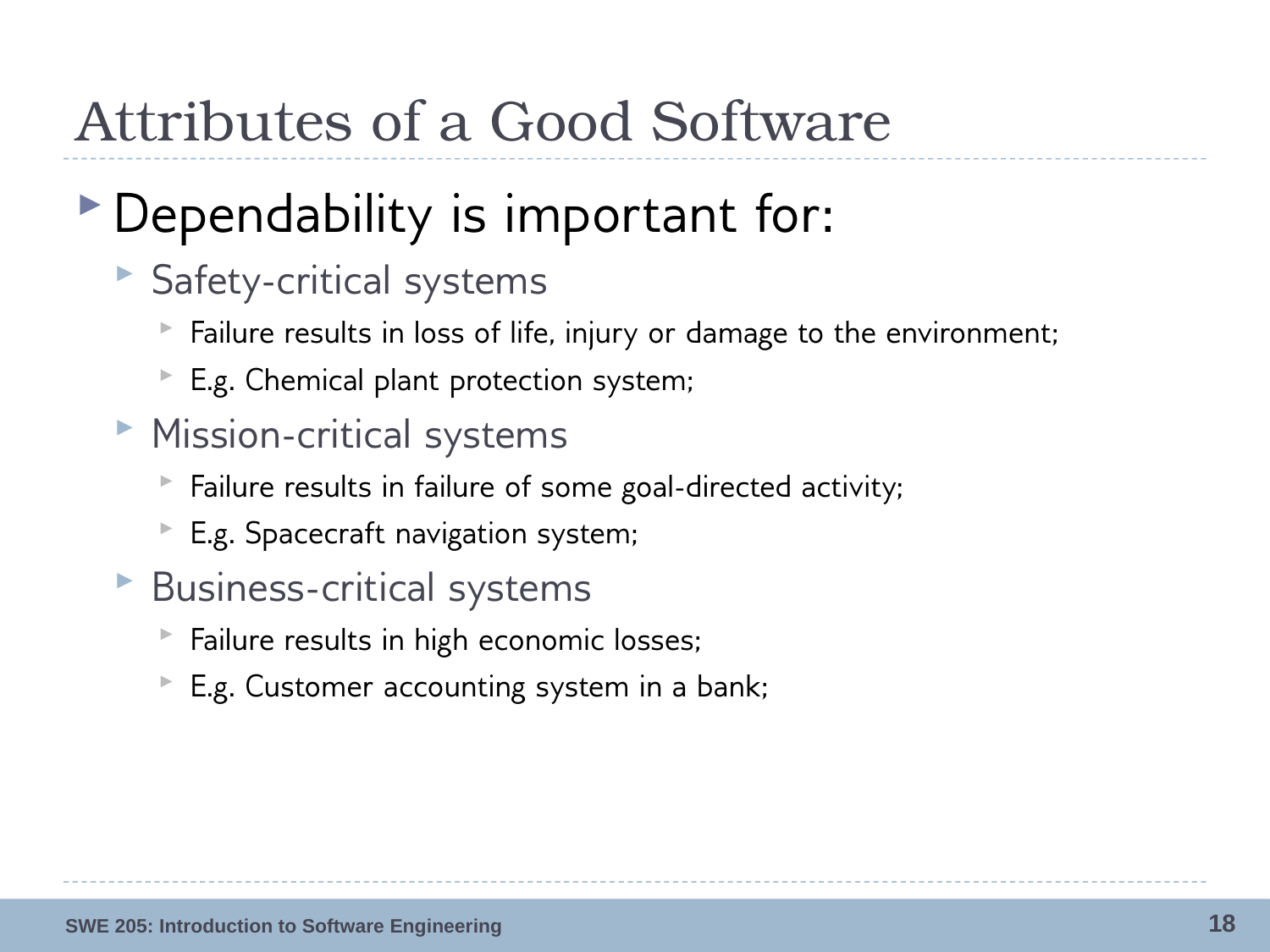

# Attributes of a Good Software
Dependability is important for:
Safety-critical systems
Failure results in loss of life, injury or damage to the environment;
E.g. Chemical plant protection system;
Mission-critical systems
Failure results in failure of some goal-directed activity;
E.g. Spacecraft navigation system;
Business-critical systems
Failure results in high economic losses;
E.g. Customer accounting system in a bank;

18